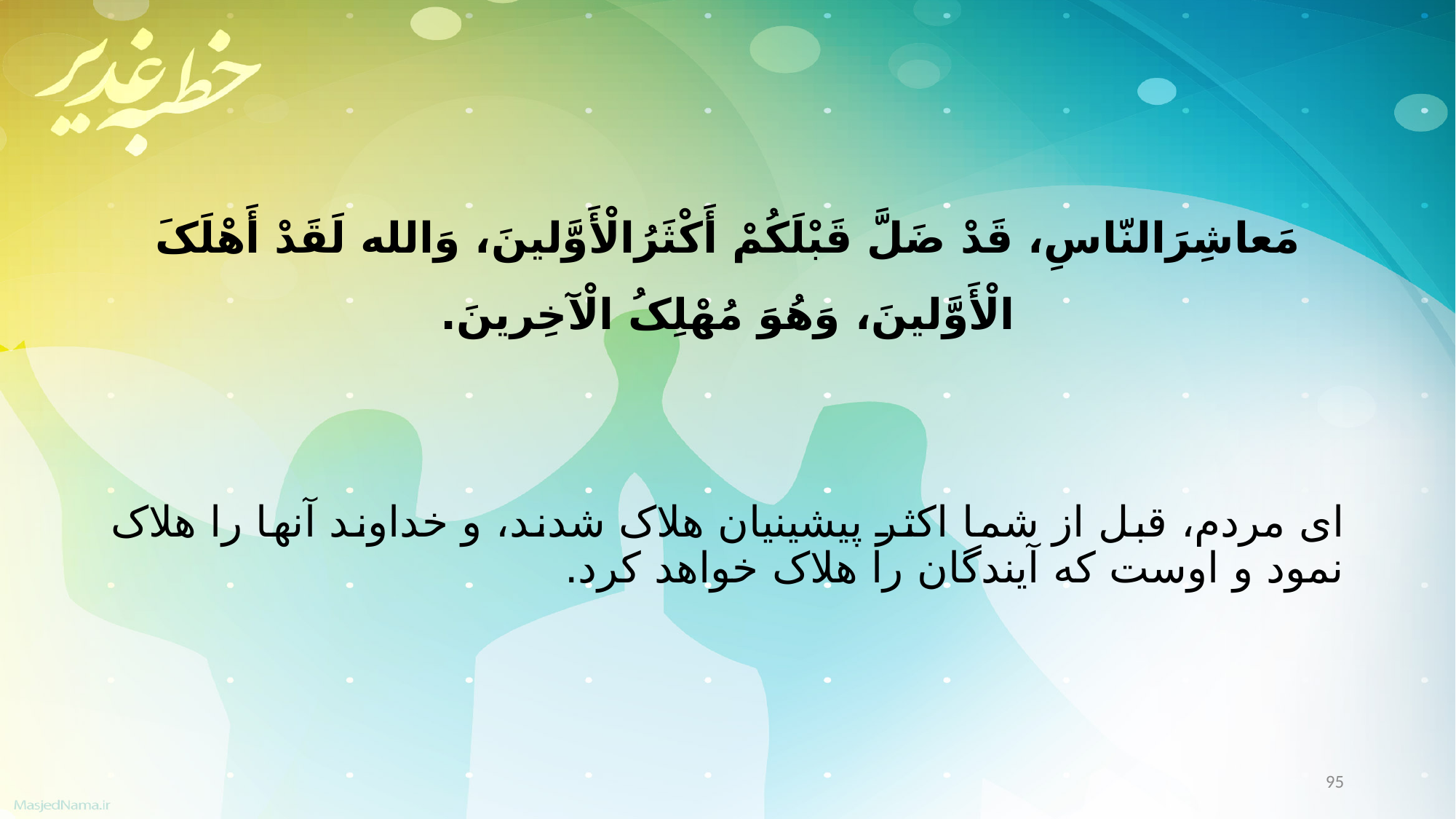

مَعاشِرَالنّاسِ، قَدْ ضَلَّ قَبْلَکُمْ أَکْثَرُالْأَوَّلینَ، وَالله لَقَدْ أَهْلَکَ الْأَوَّلینَ، وَهُوَ مُهْلِکُ الْآخِرینَ.
اى مردم، قبل از شما اکثر پیشینیان هلاک شدند، و خداوند آنها را هلاک نمود و اوست که آیندگان را هلاک خواهد کرد.
95